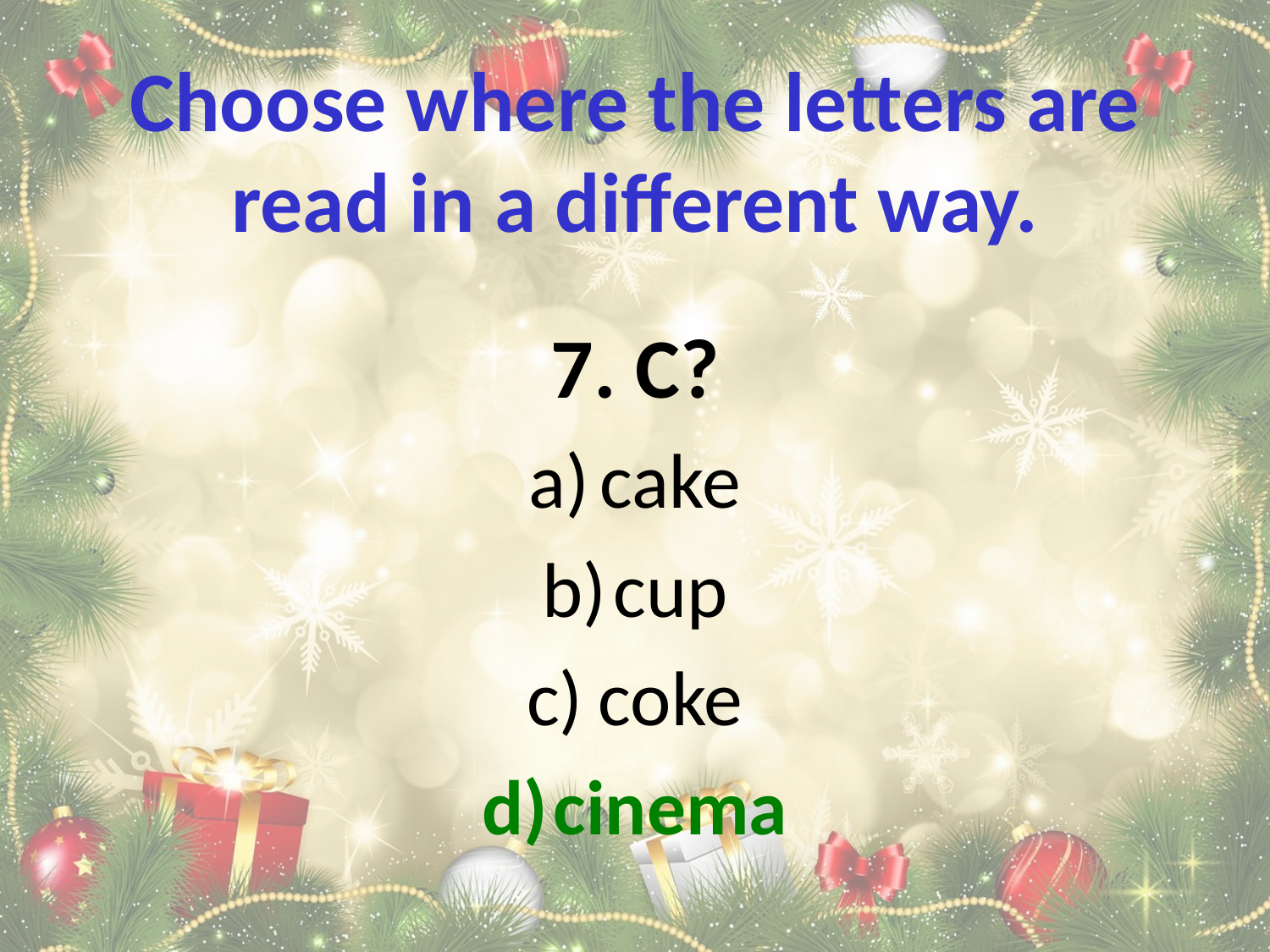

# Choose where the letters are read in a different way.
7. C?
cake
cup
coke
cinema